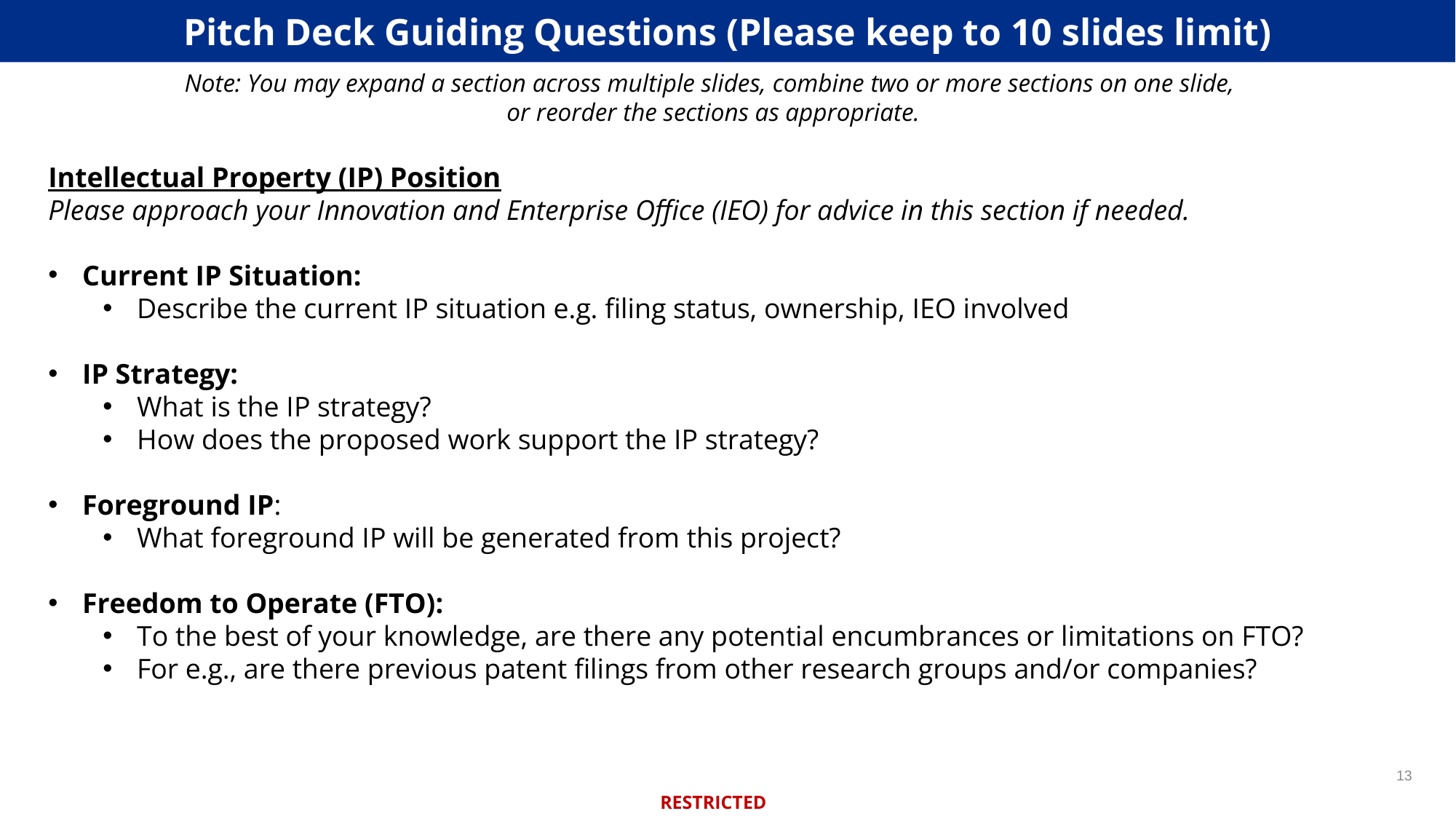

Pitch Deck Guiding Questions (Please keep to 10 slides limit)
Note: You may expand a section across multiple slides, combine two or more sections on one slide,
or reorder the sections as appropriate.
Intellectual Property (IP) Position
Please approach your Innovation and Enterprise Office (IEO) for advice in this section if needed.

Current IP Situation:
Describe the current IP situation e.g. filing status, ownership, IEO involved

IP Strategy:
What is the IP strategy?
How does the proposed work support the IP strategy?

Foreground IP:
What foreground IP will be generated from this project?

Freedom to Operate (FTO):
To the best of your knowledge, are there any potential encumbrances or limitations on FTO?
For e.g., are there previous patent filings from other research groups and/or companies?